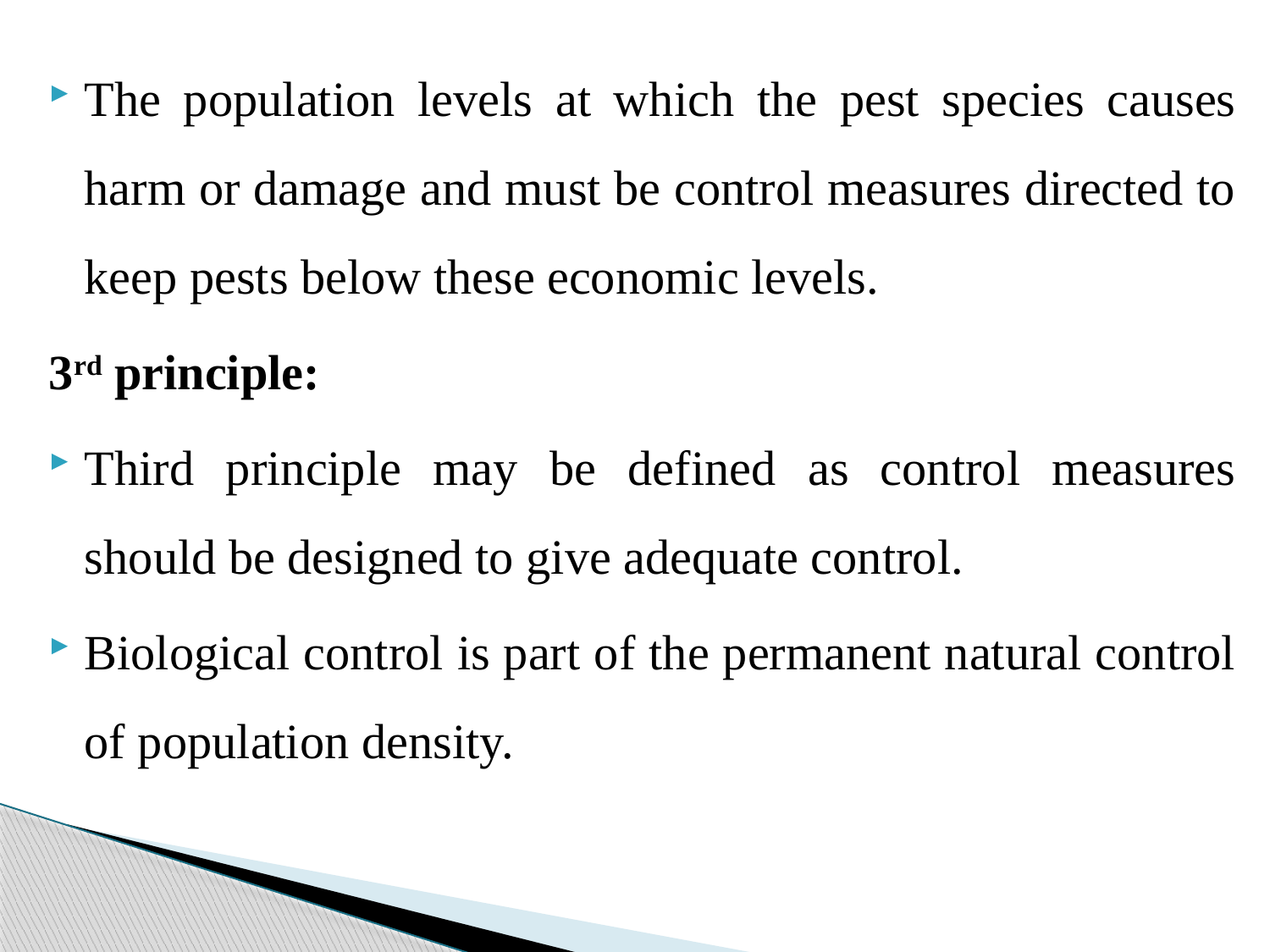

The population levels at which the pest species causes harm or damage and must be control measures directed to keep pests below these economic levels.
3rd principle:
Third principle may be defined as control measures should be designed to give adequate control.
Biological control is part of the permanent natural control of population density.